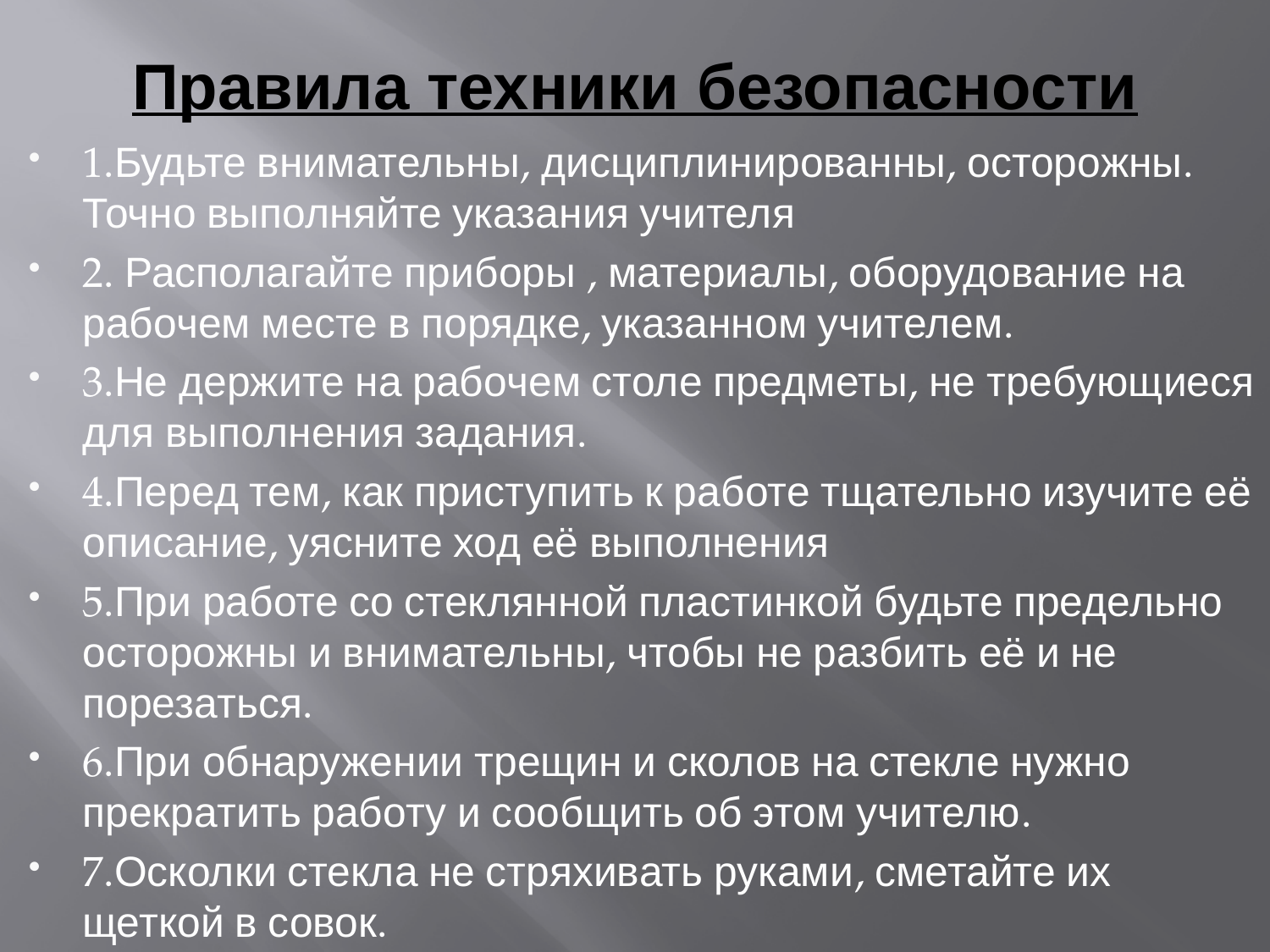

# Правила техники безопасности
1.Будьте внимательны, дисциплинированны, осторожны. Точно выполняйте указания учителя
2. Располагайте приборы , материалы, оборудование на рабочем месте в порядке, указанном учителем.
3.Не держите на рабочем столе предметы, не требующиеся для выполнения задания.
4.Перед тем, как приступить к работе тщательно изучите её описание, уясните ход её выполнения
5.При работе со стеклянной пластинкой будьте предельно осторожны и внимательны, чтобы не разбить её и не порезаться.
6.При обнаружении трещин и сколов на стекле нужно прекратить работу и сообщить об этом учителю.
7.Осколки стекла не стряхивать руками, сметайте их щеткой в совок.